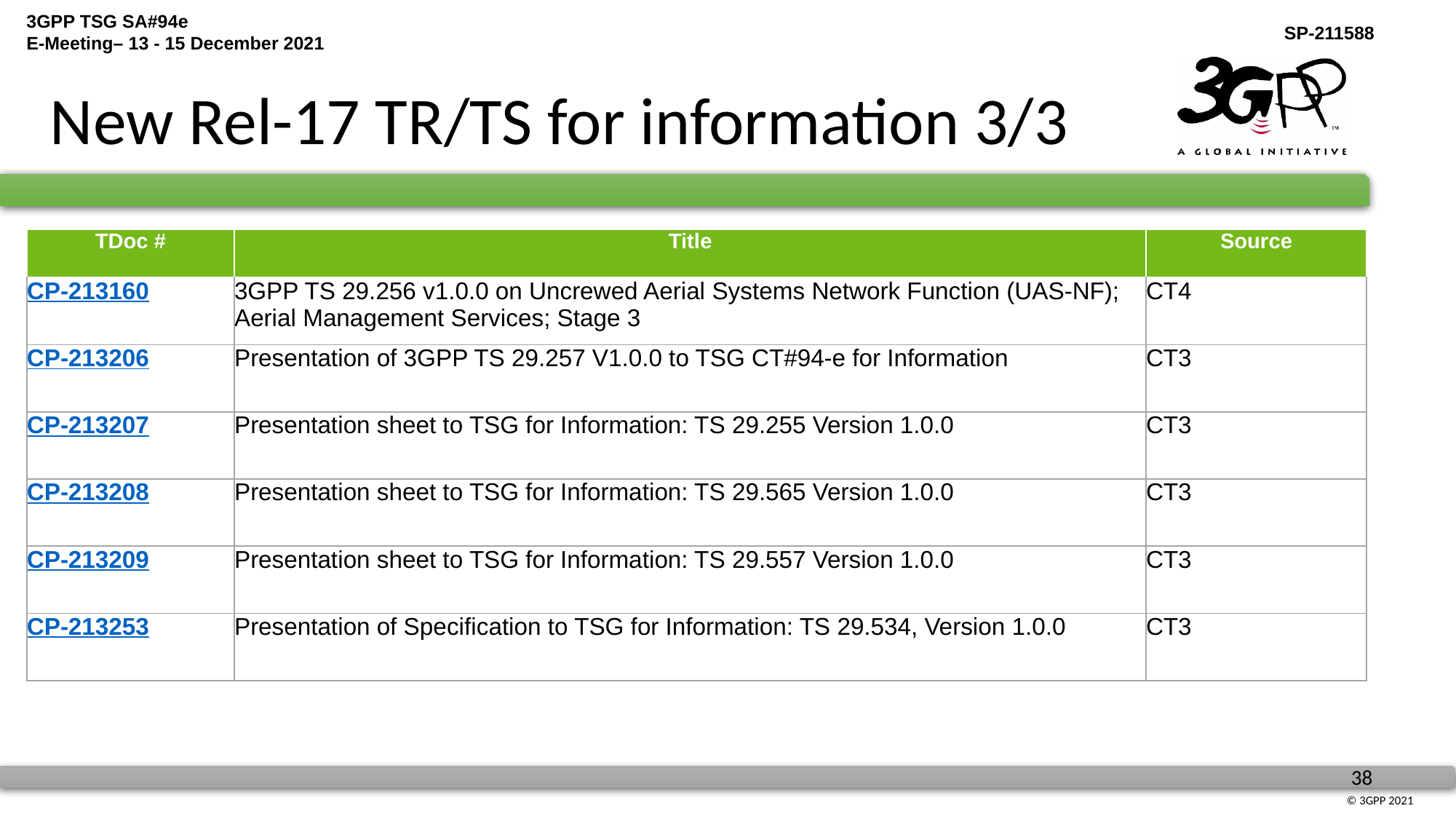

# New Rel-17 TR/TS for information 3/3
| TDoc # | Title | Source |
| --- | --- | --- |
| CP-213160 | 3GPP TS 29.256 v1.0.0 on Uncrewed Aerial Systems Network Function (UAS-NF); Aerial Management Services; Stage 3 | CT4 |
| CP-213206 | Presentation of 3GPP TS 29.257 V1.0.0 to TSG CT#94-e for Information | CT3 |
| CP-213207 | Presentation sheet to TSG for Information: TS 29.255 Version 1.0.0 | CT3 |
| CP-213208 | Presentation sheet to TSG for Information: TS 29.565 Version 1.0.0 | CT3 |
| CP-213209 | Presentation sheet to TSG for Information: TS 29.557 Version 1.0.0 | CT3 |
| CP-213253 | Presentation of Specification to TSG for Information: TS 29.534, Version 1.0.0 | CT3 |